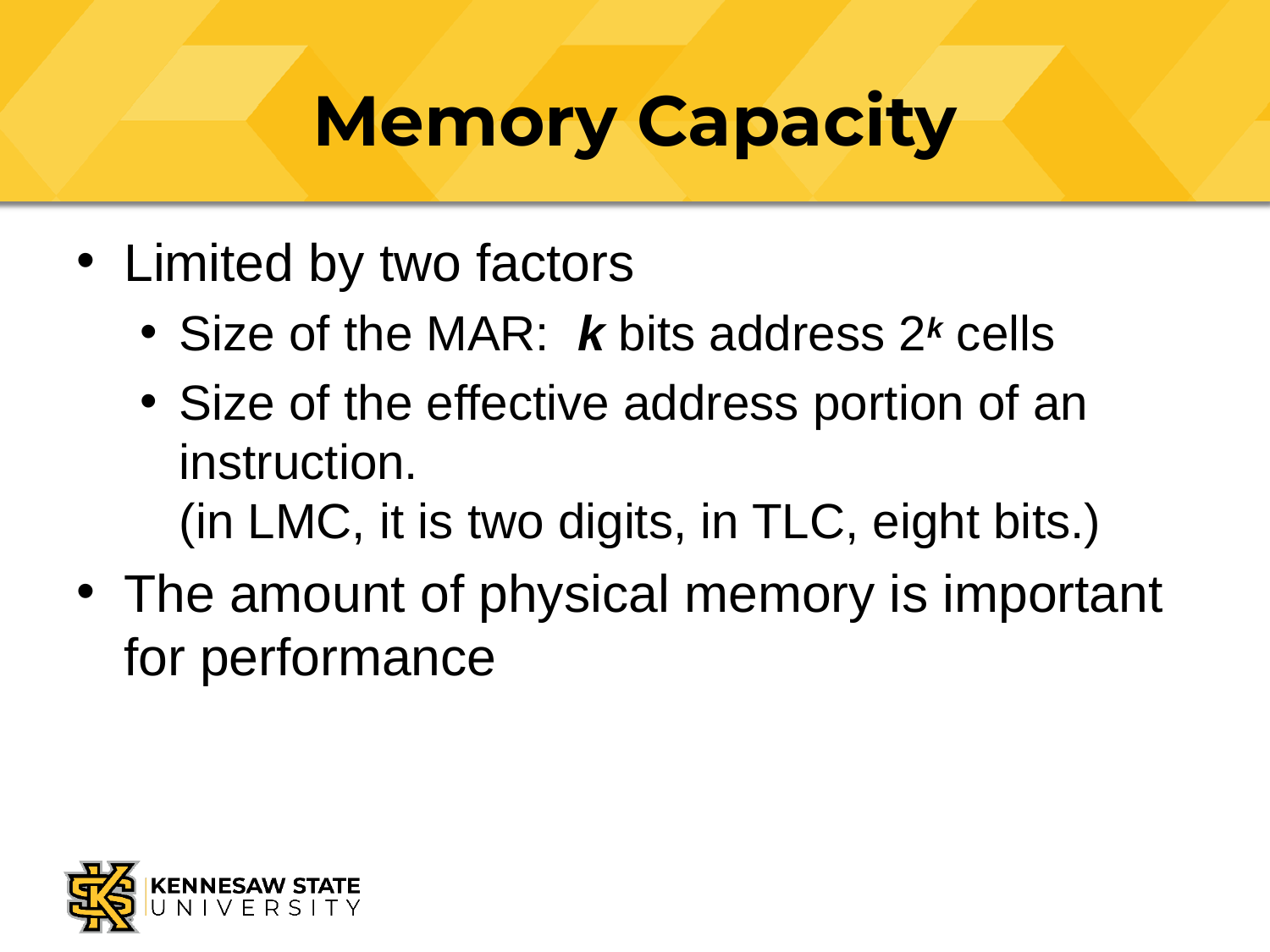

# Memory Capacity
Limited by two factors
Size of the MAR:  k bits address 2k cells
Size of the effective address portion of an instruction.
(in LMC, it is two digits, in TLC, eight bits.)
The amount of physical memory is important for performance